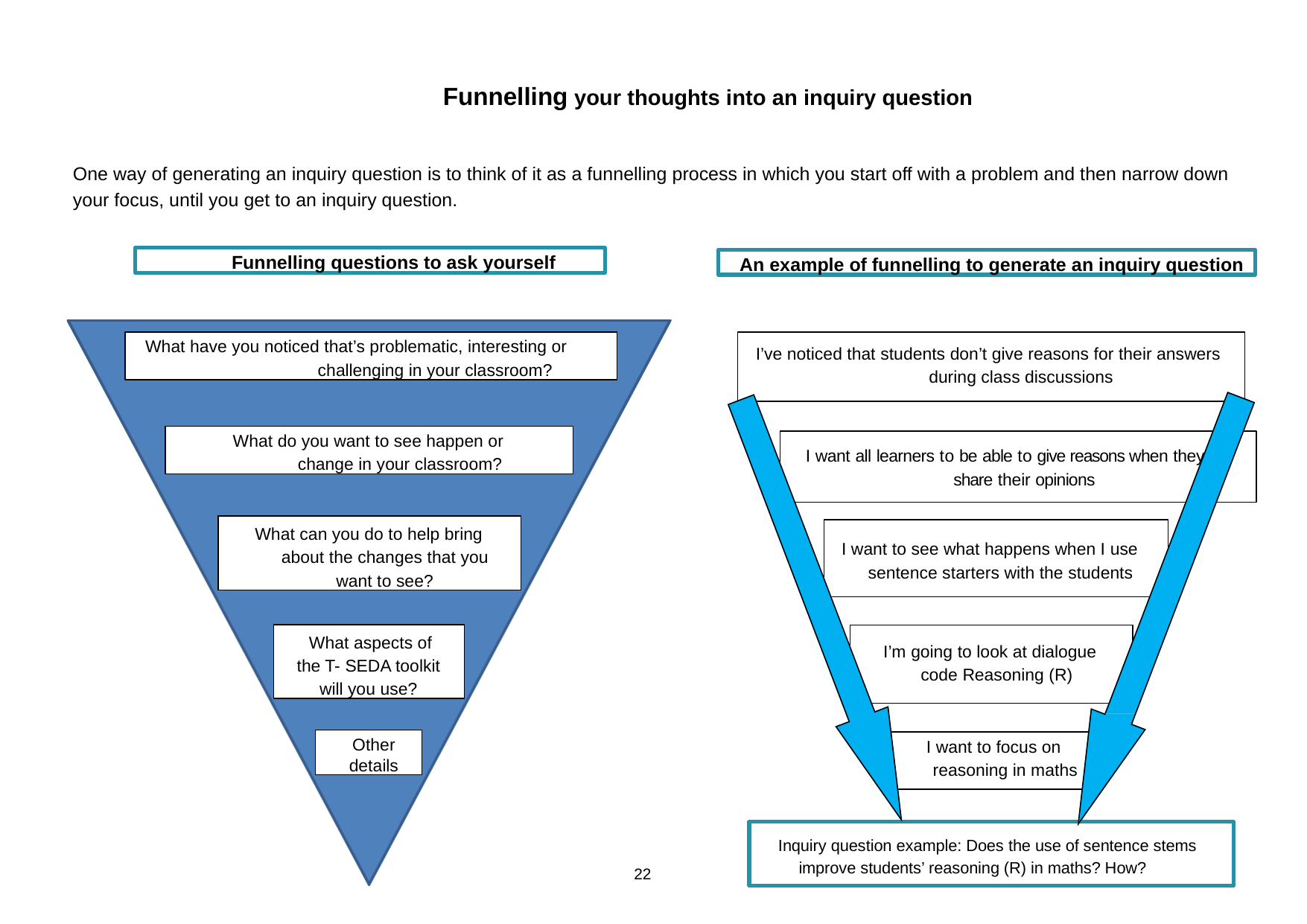

Funnelling your thoughts into an inquiry question

One way of generating an inquiry question is to think of it as a funnelling process in which you start off with a problem and then narrow down your focus, until you get to an inquiry question.
Funnelling questions to ask yourself
An example of funnelling to generate an inquiry question

What have you noticed that’s problematic, interesting or challenging in your classroom?
I’ve noticed that students don’t give reasons for their answers during class discussions

What do you want to see happen or change in your classroom?

I want all learners to be able to give reasons when they share their opinions
What can you do to help bring about the changes that you want to see?

I want to see what happens when I use sentence starters with the students
What aspects of the T- SEDA toolkit will you use?

I’m going to look at dialogue code Reasoning (R)
Other details

I want to focus on reasoning in maths

Inquiry question example: Does the use of sentence stems improve students’ reasoning (R) in maths? How?
22